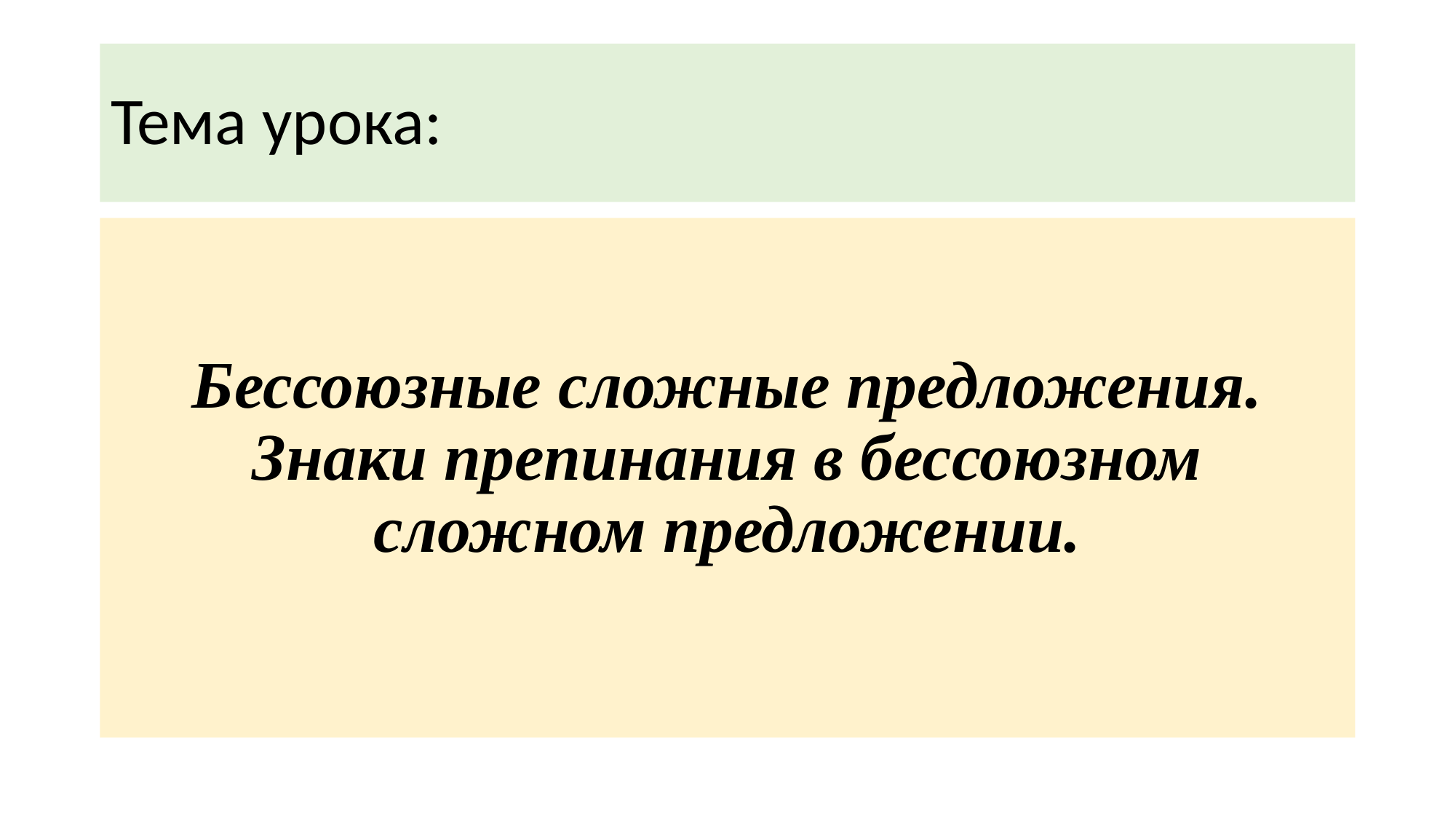

# Тема урока:

Бессоюзные сложные предложения. Знаки препинания в бессоюзном сложном предложении.